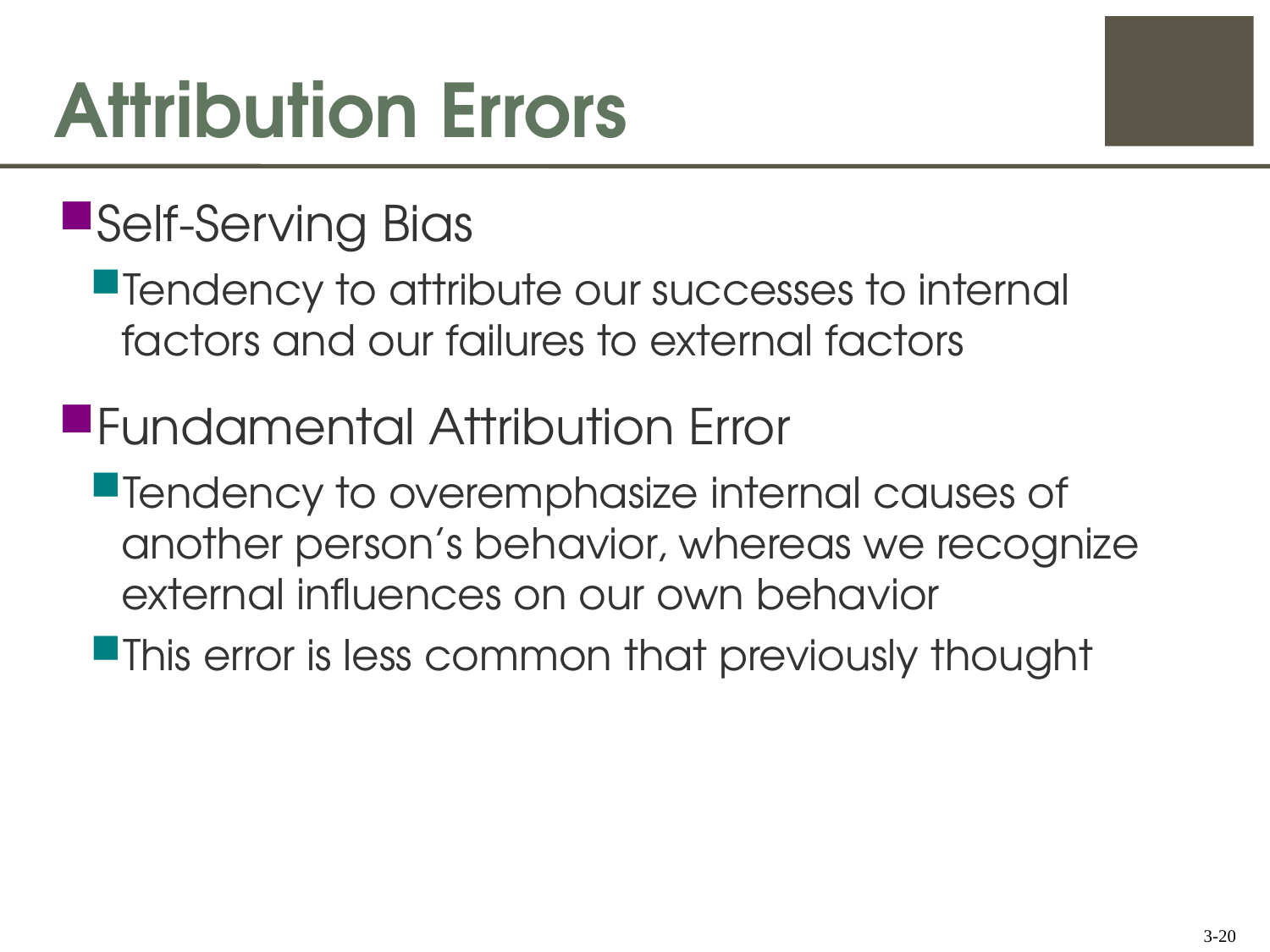

# Attribution Errors
Self-Serving Bias
Tendency to attribute our successes to internal factors and our failures to external factors
Fundamental Attribution Error
Tendency to overemphasize internal causes of another person’s behavior, whereas we recognize external influences on our own behavior
This error is less common that previously thought